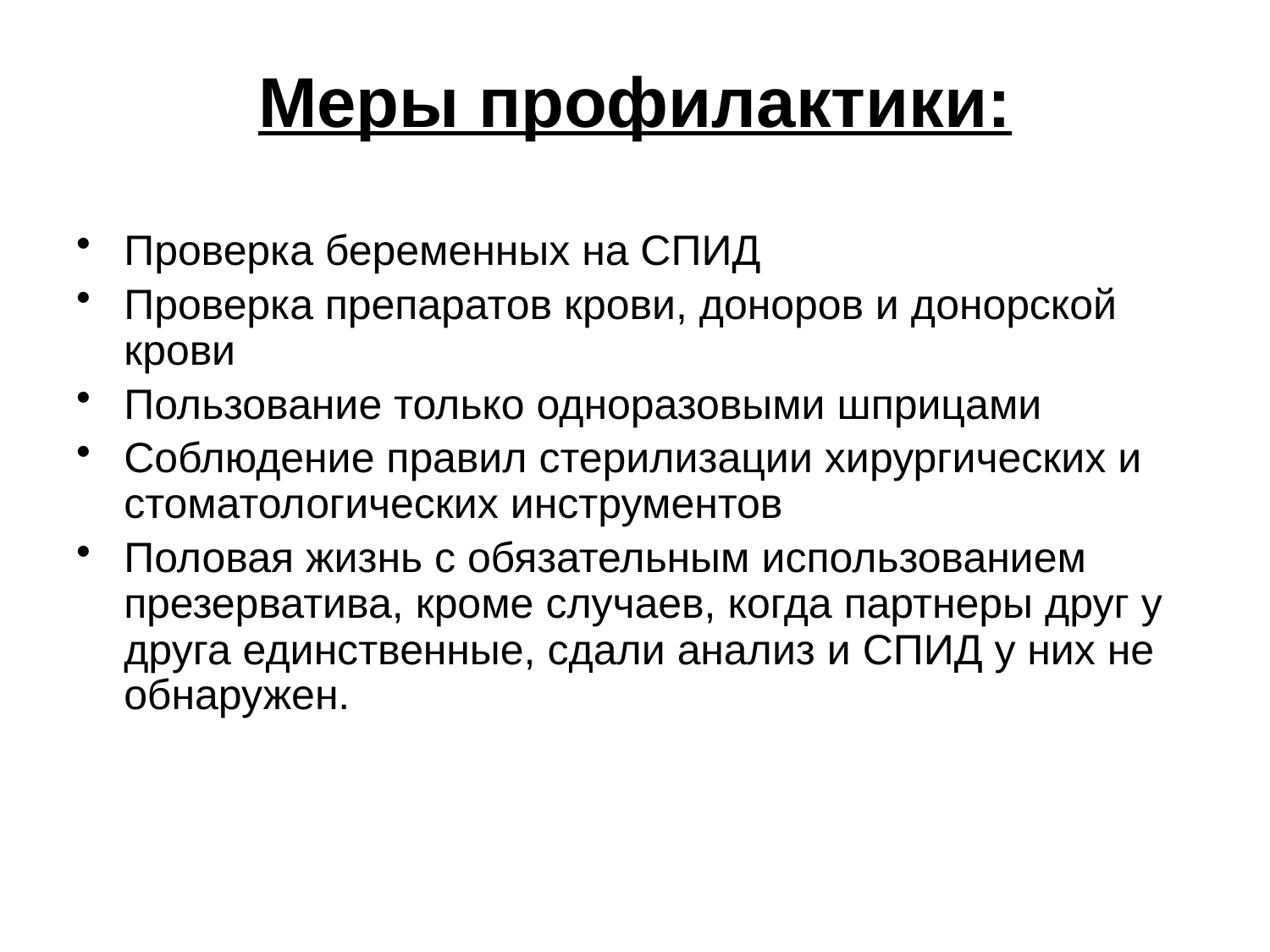

# Меры профилактики:
Проверка беременных на СПИД
Проверка препаратов крови, доноров и донорской крови
Пользование только одноразовыми шприцами
Соблюдение правил стерилизации хирургических и стоматологических инструментов
Половая жизнь с обязательным использованием презерватива, кроме случаев, когда партнеры друг у друга единственные, сдали анализ и СПИД у них не обнаружен.